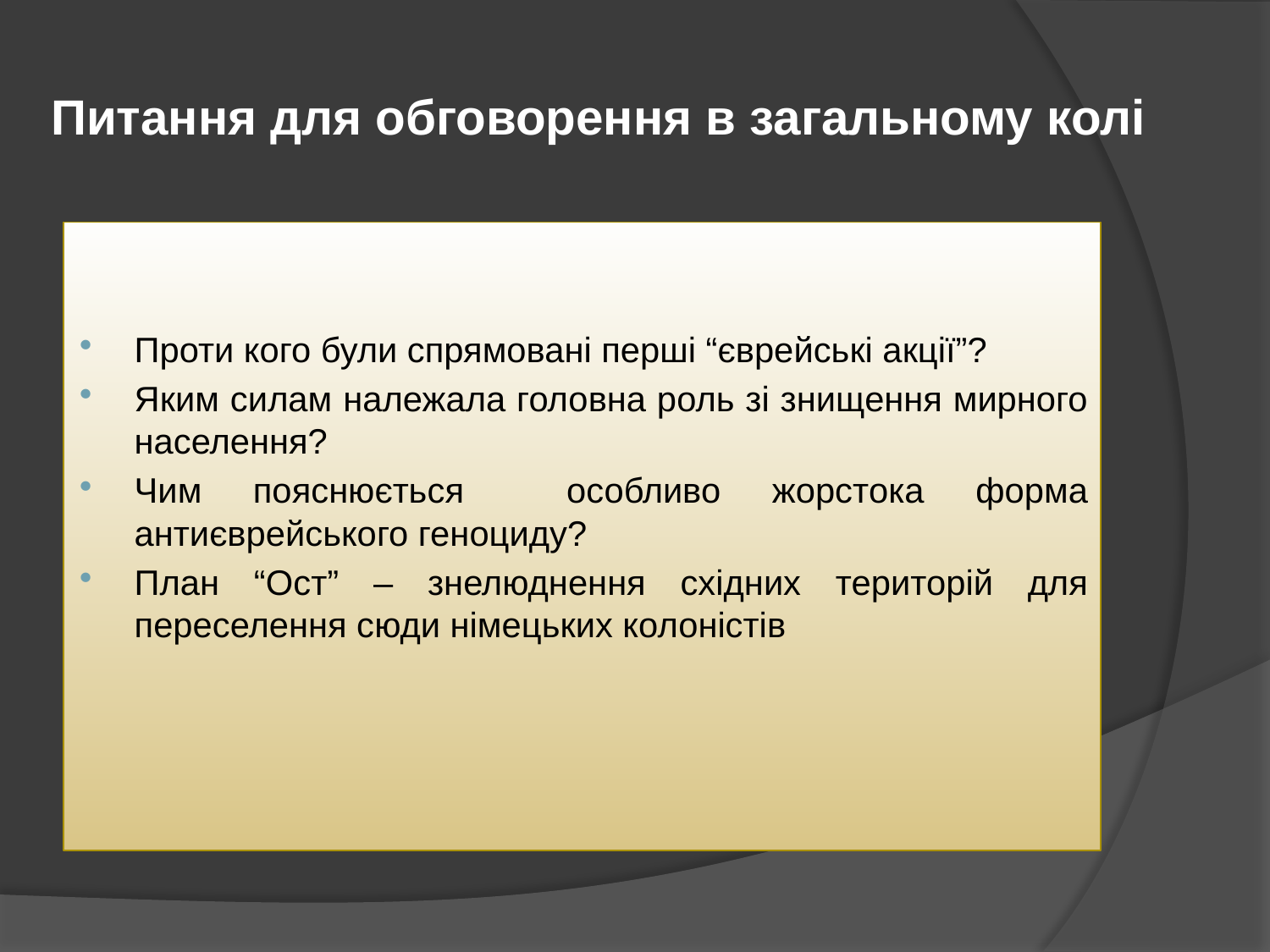

# Питання для обговорення в загальному колі

Проти кого були спрямовані перші “єврейські акції”?
Яким силам належала головна роль зі знищення мирного населення?
Чим пояснюється  особливо жорстока форма антиєврейського геноциду?
План “Ост” – знелюднення східних територій для переселення сюди німецьких колоністів